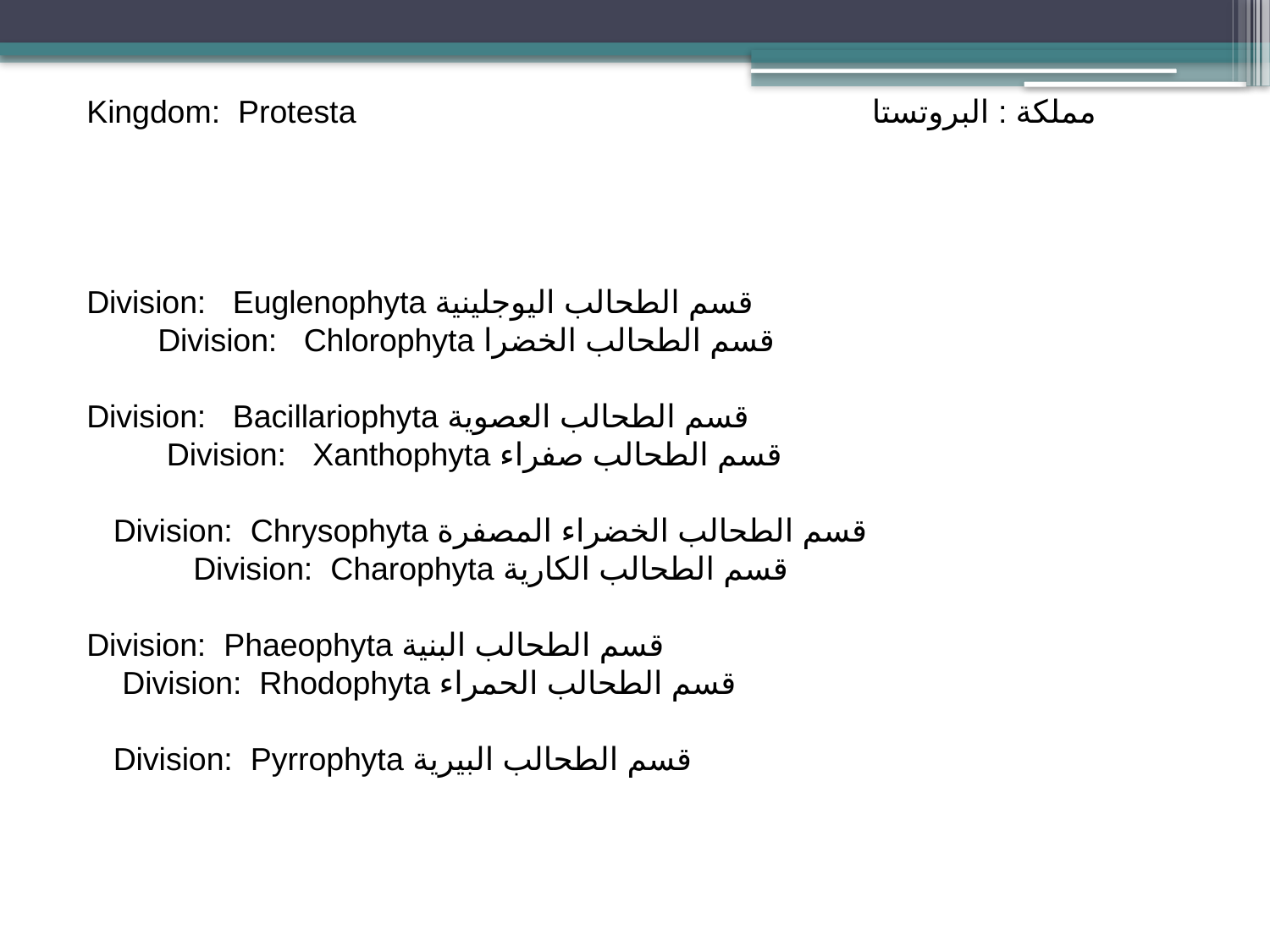

Kingdom:  Protesta                                                          مملكة : البروتستا

Division:   Euglenophyta قسم الطحالب اليوجلينية                                                         Division:   Chlorophyta قسم الطحالب الخضرا
Division:   Bacillariophyta قسم الطحالب العصوية                                                          Division:   Xanthophyta قسم الطحالب صفراء
   Division:  Chrysophyta قسم الطحالب الخضراء المصفرة                                                Division:  Charophyta قسم الطحالب الكارية
Division:  Phaeophyta قسم الطحالب البنية                                                               Division:  Rhodophyta قسم الطحالب الحمراء
   Division:  Pyrrophyta قسم الطحالب البيرية